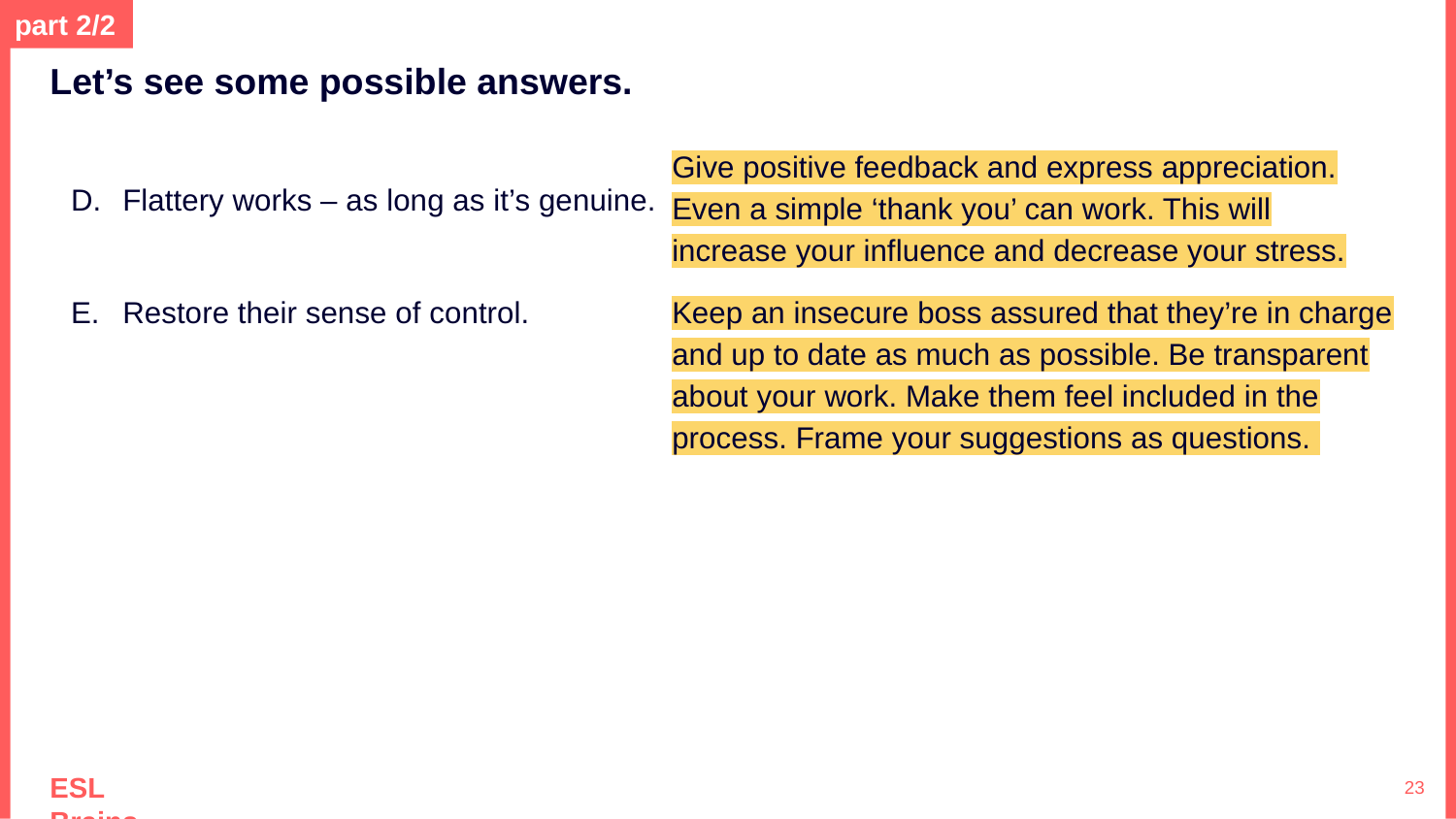

part 2/2
Let’s see some possible answers.

Give positive feedback and express appreciation. Even a simple ‘thank you’ can work. This will increase your influence and decrease your stress.
Keep an insecure boss assured that they’re in charge and up to date as much as possible. Be transparent about your work. Make them feel included in the process. Frame your suggestions as questions.
Flattery works – as long as it’s genuine.
Restore their sense of control.
23